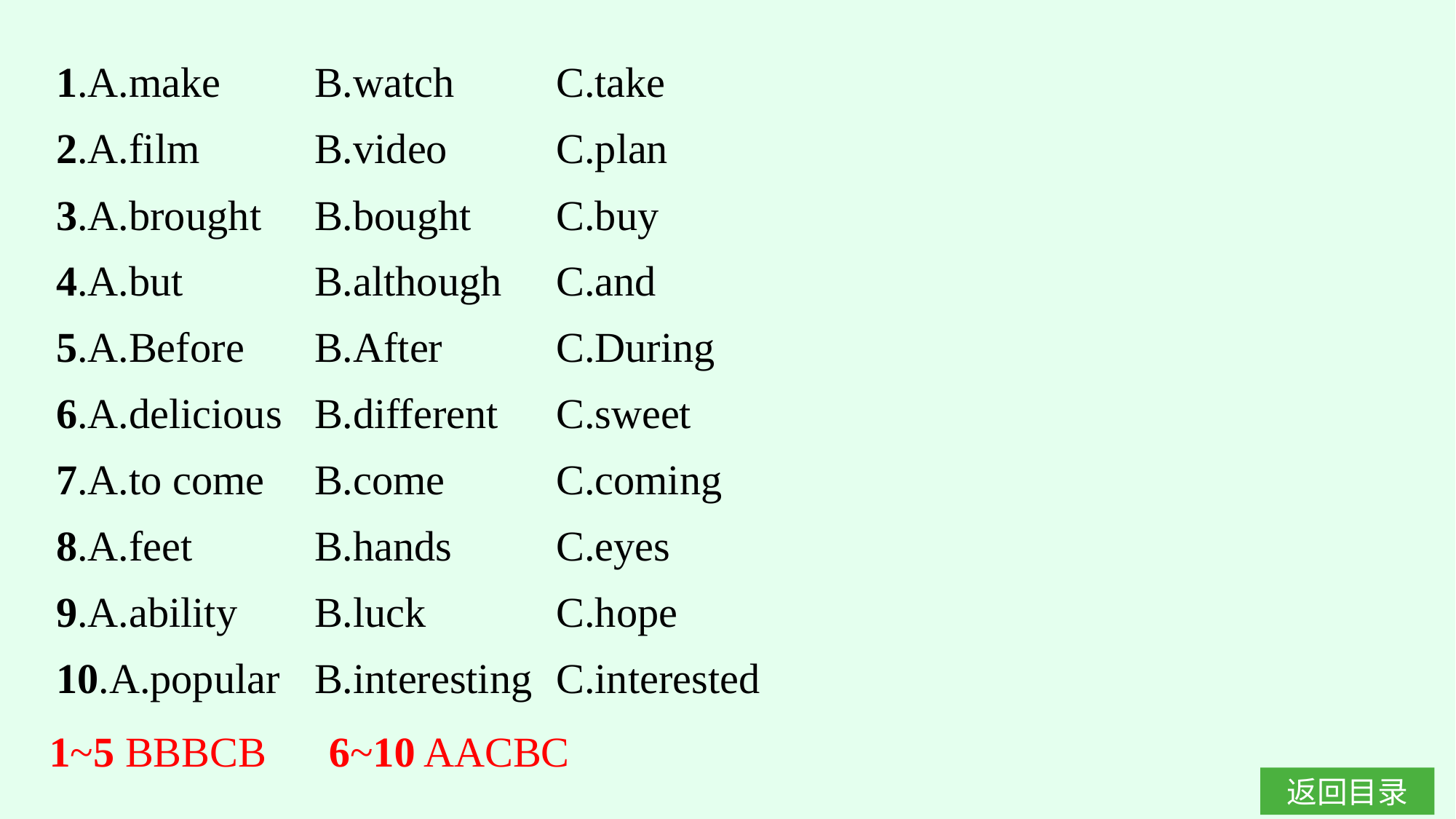

1.A.make	B.watch	C.take
2.A.film	B.video	C.plan
3.A.brought	B.bought	C.buy
4.A.but		B.although	C.and
5.A.Before	B.After	C.During
6.A.delicious	B.different	C.sweet
7.A.to come	B.come	C.coming
8.A.feet		B.hands	C.eyes
9.A.ability	B.luck		C.hope
10.A.popular	B.interesting	C.interested
1~5 BBBCB　6~10 AACBC